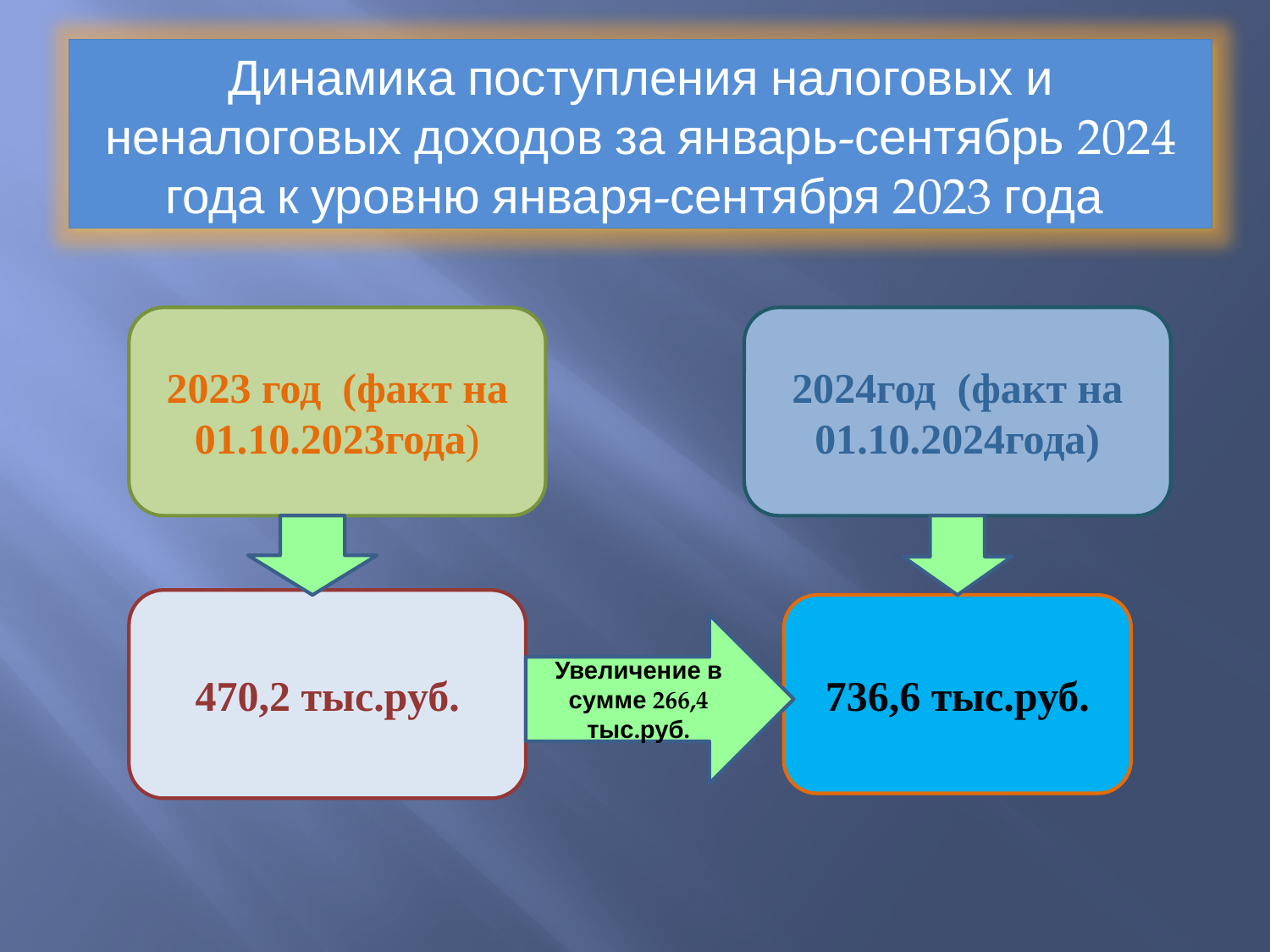

Динамика поступления налоговых и неналоговых доходов за январь-сентябрь 2024 года к уровню января-сентября 2023 года
2023 год  (факт на 01.10.2023года)
2024год  (факт на 01.10.2024года)

470,2 тыс.руб.
736,6 тыс.руб.
Увеличение в сумме 266,4 тыс.руб.